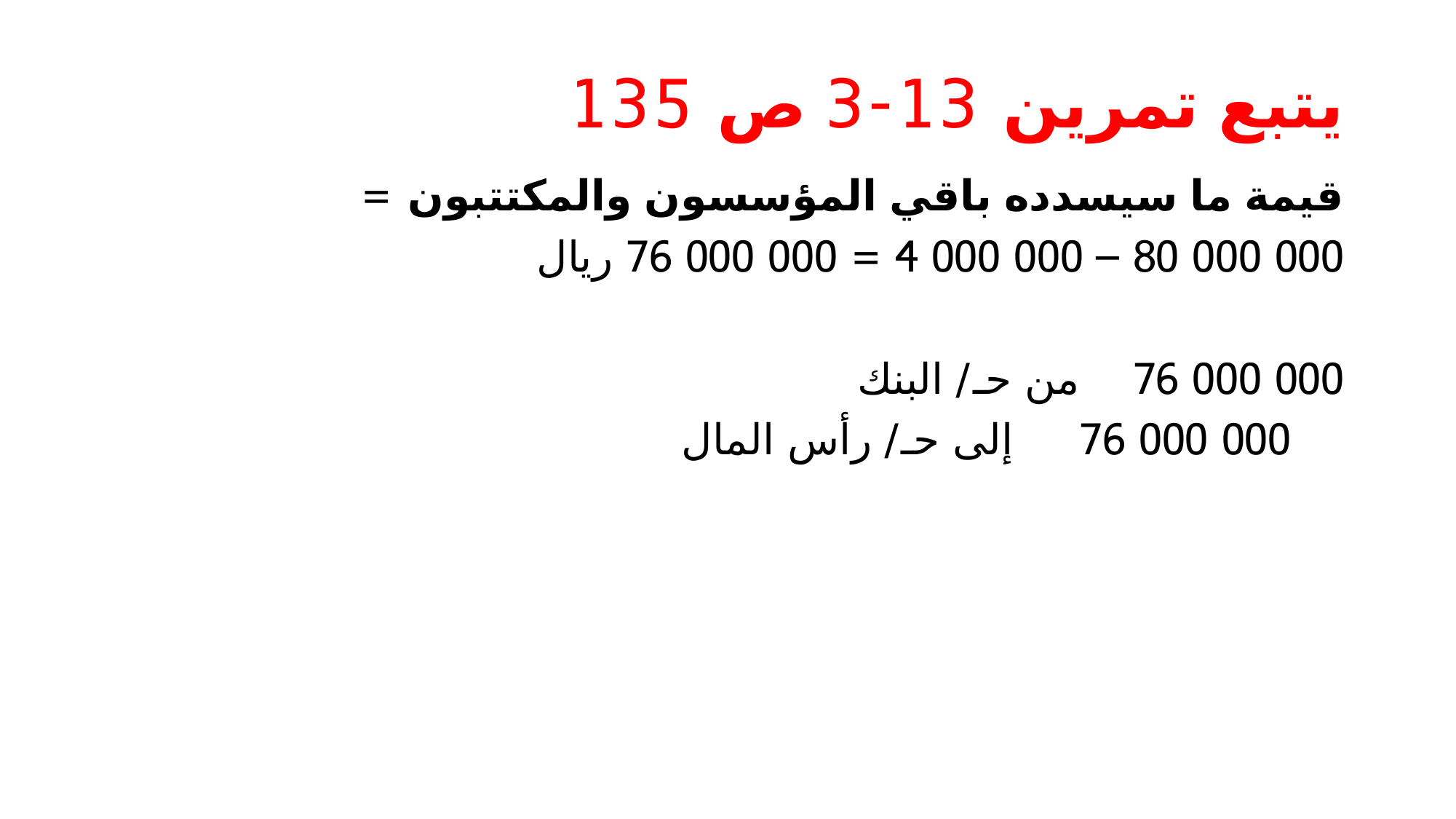

# يتبع تمرين 13-3 ص 135
قيمة ما سيسدده باقي المؤسسون والمكتتبون =
000 000 80 – 000 000 4 = 000 000 76 ريال

000 000 76    من حـ/ البنك
    000 000 76     إلى حـ/ رأس المال